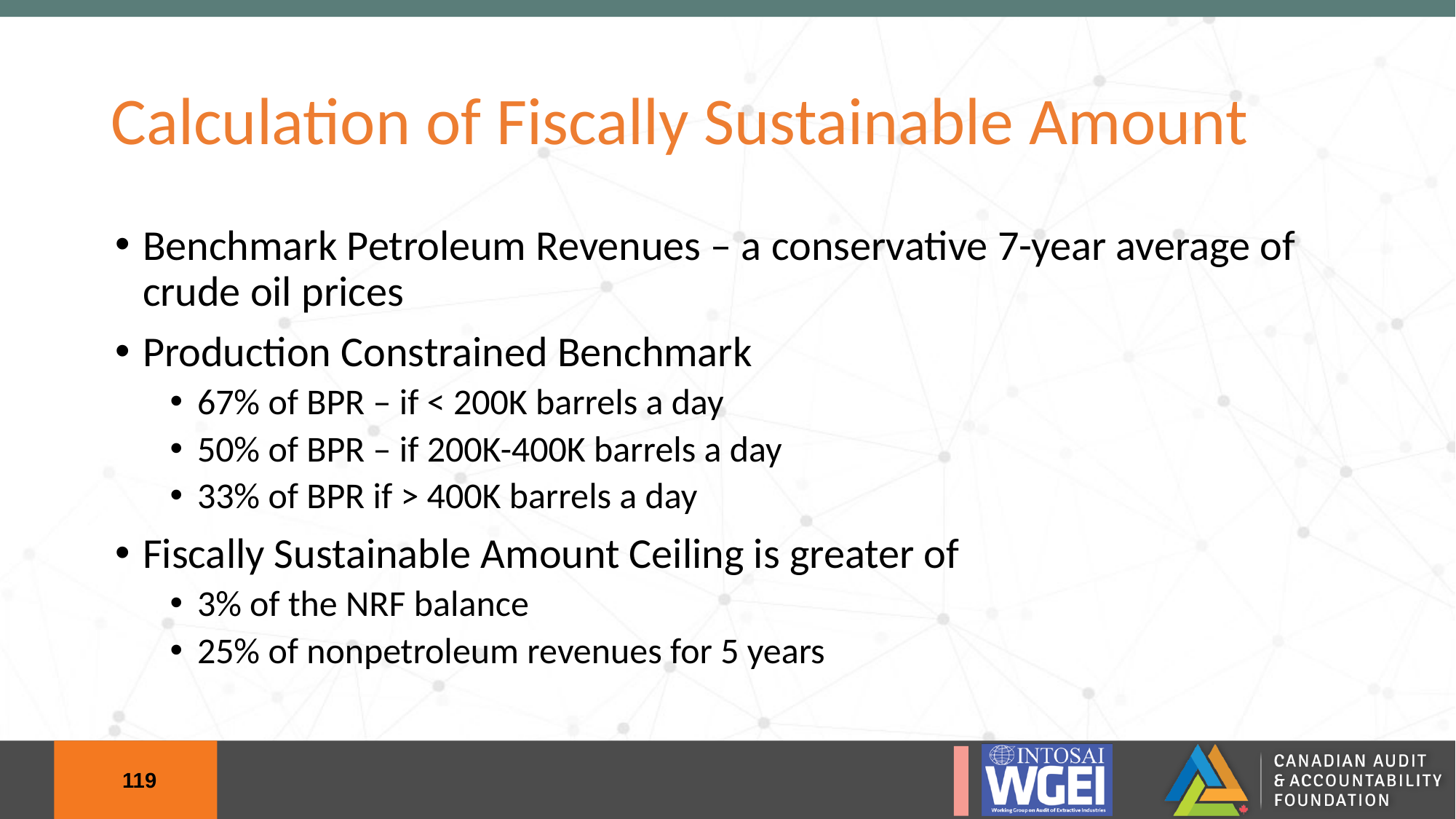

# Calculation of Fiscally Sustainable Amount
Benchmark Petroleum Revenues – a conservative 7-year average of crude oil prices
Production Constrained Benchmark
67% of BPR – if < 200K barrels a day
50% of BPR – if 200K-400K barrels a day
33% of BPR if > 400K barrels a day
Fiscally Sustainable Amount Ceiling is greater of
3% of the NRF balance
25% of nonpetroleum revenues for 5 years